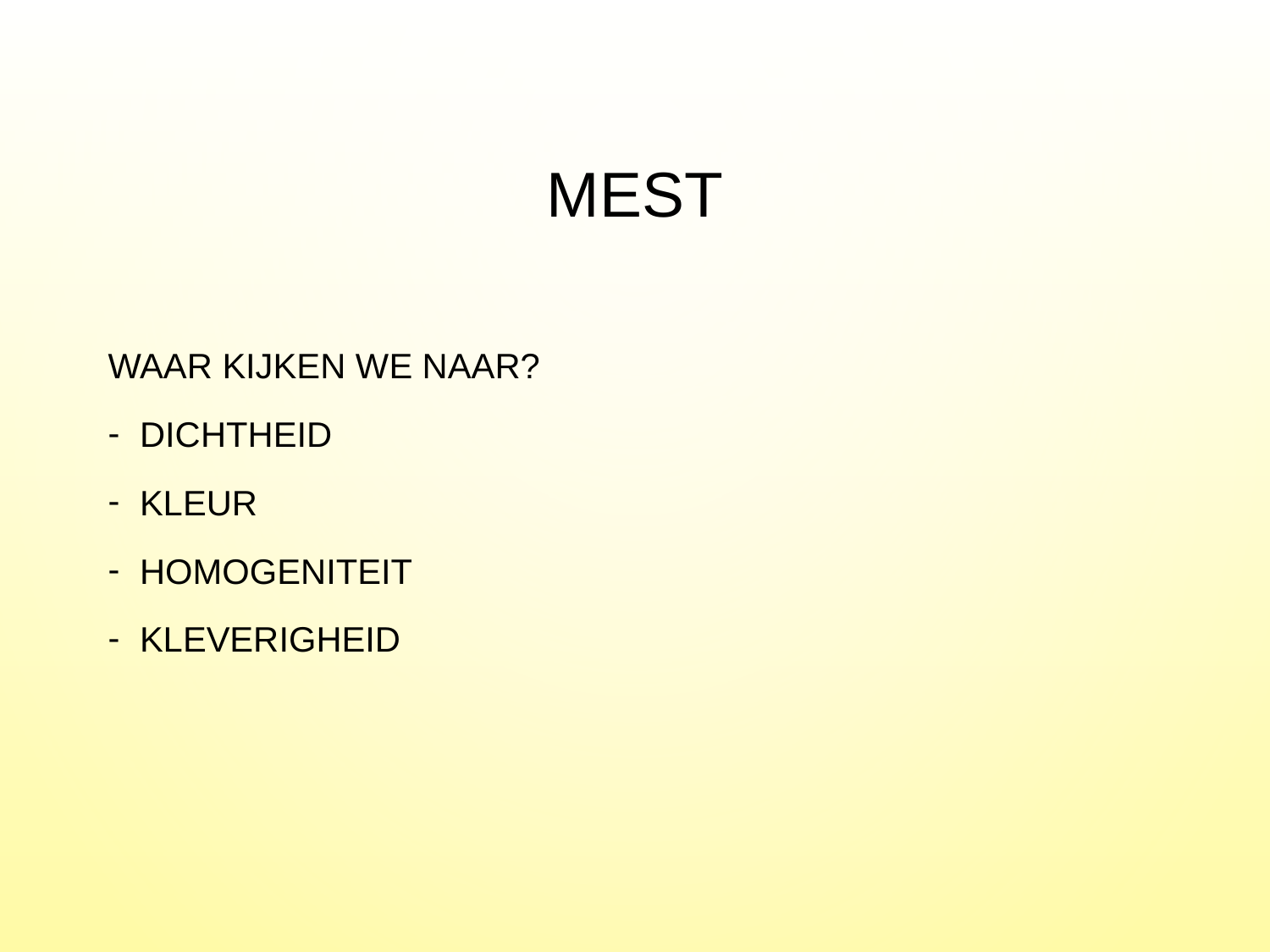

# Mest
Waar kijken we naar?
Dichtheid
Kleur
Homogeniteit
Kleverigheid